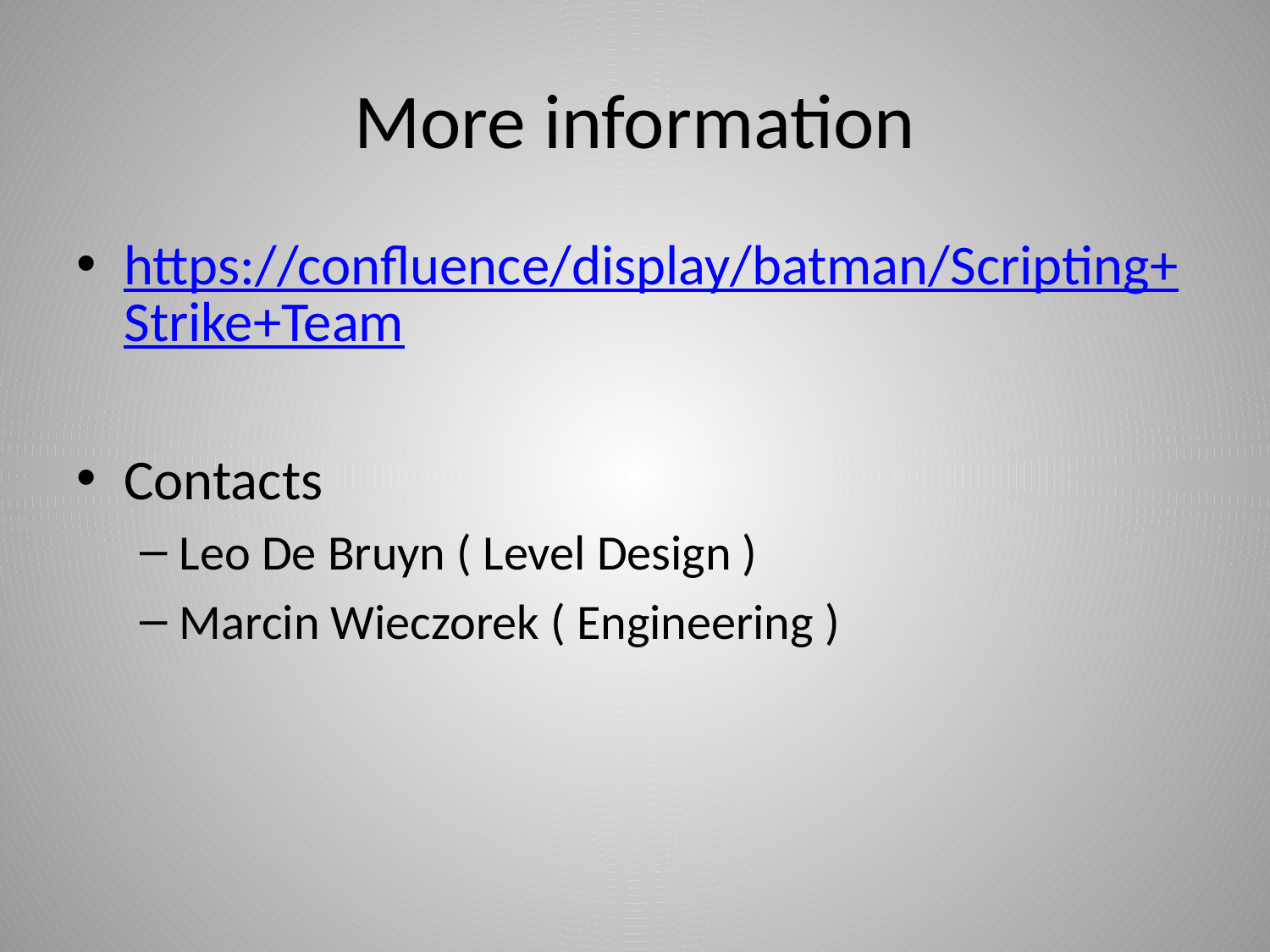

# More information
https://confluence/display/batman/Scripting+Strike+Team

Contacts
Leo De Bruyn ( Level Design )
Marcin Wieczorek ( Engineering )